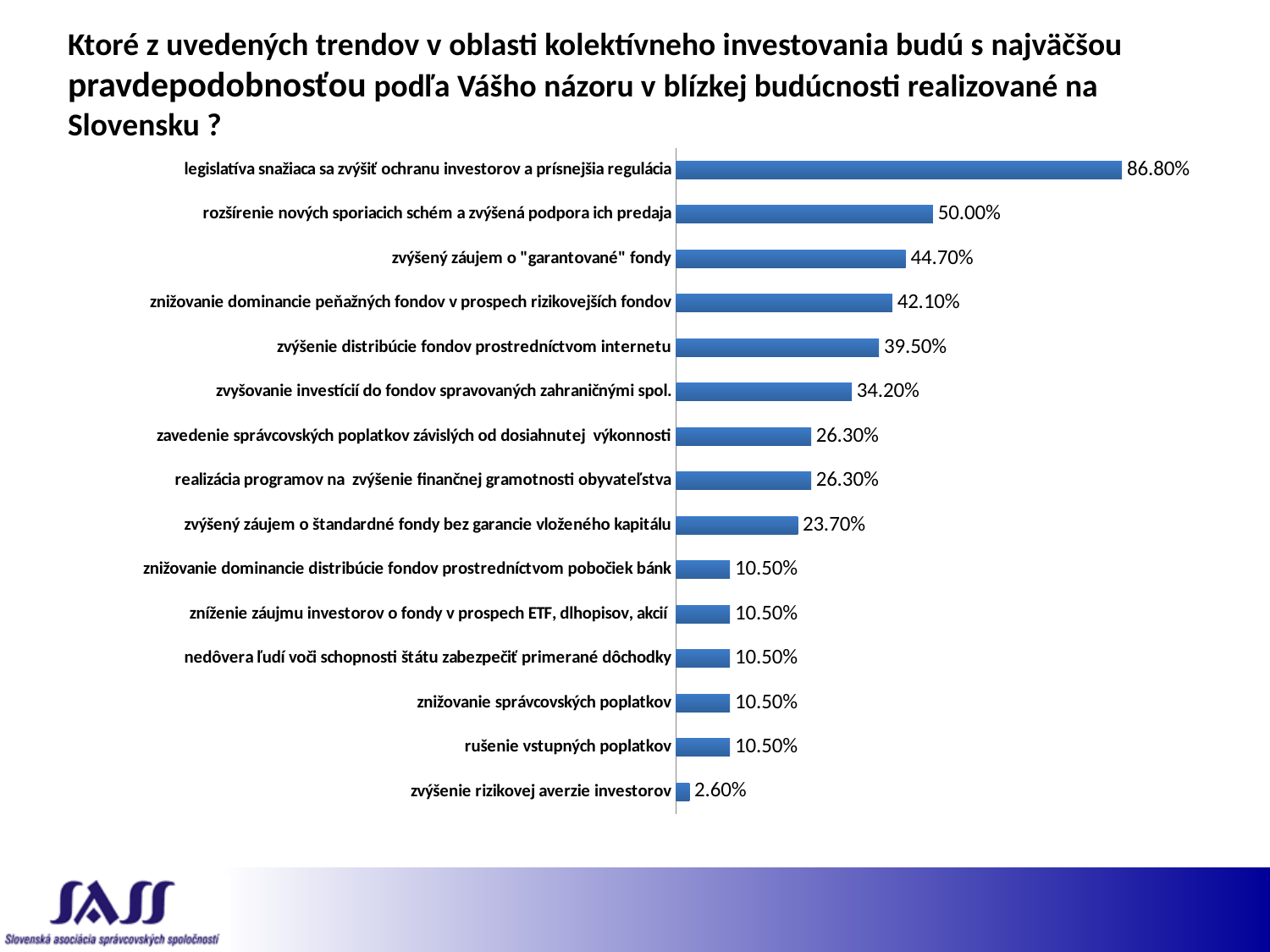

# Ktoré z uvedených trendov v oblasti kolektívneho investovania budú s najväčšou pravdepodobnosťou podľa Vášho názoru v blízkej budúcnosti realizované na Slovensku ?

### Chart

| Category |  |
|---|---|
| zvýšenie rizikovej averzie investorov | 0.026 |
| rušenie vstupných poplatkov | 0.10500000000000002 |
| znižovanie správcovských poplatkov | 0.10500000000000002 |
| nedôvera ľudí voči schopnosti štátu zabezpečiť primerané dôchodky | 0.10500000000000002 |
| zníženie záujmu investorov o fondy v prospech ETF, dlhopisov, akcií  | 0.10500000000000002 |
| znižovanie dominancie distribúcie fondov prostredníctvom pobočiek bánk | 0.10500000000000002 |
| zvýšený záujem o štandardné fondy bez garancie vloženého kapitálu | 0.23700000000000004 |
| realizácia programov na  zvýšenie finančnej gramotnosti obyvateľstva | 0.263 |
| zavedenie správcovských poplatkov závislých od dosiahnutej  výkonnosti | 0.263 |
| zvyšovanie investícií do fondov spravovaných zahraničnými spol. | 0.3420000000000001 |
| zvýšenie distribúcie fondov prostredníctvom internetu | 0.39500000000000013 |
| znižovanie dominancie peňažných fondov v prospech rizikovejších fondov | 0.42100000000000015 |
| zvýšený záujem o "garantované" fondy | 0.447 |
| rozšírenie nových sporiacich schém a zvýšená podpora ich predaja | 0.5 |
| legislatíva snažiaca sa zvýšiť ochranu investorov a prísnejšia regulácia | 0.8680000000000002 |